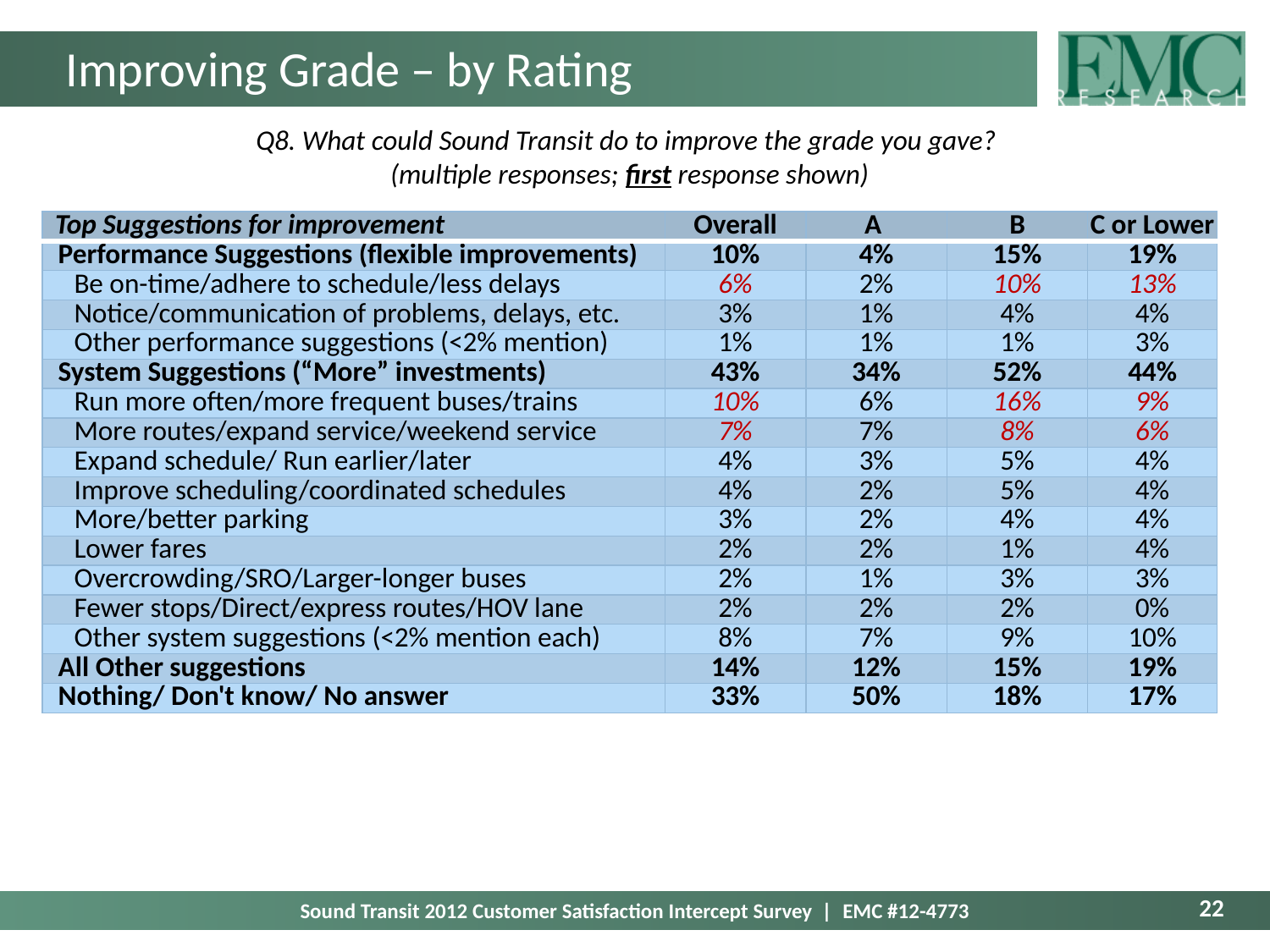

# Improving Grade – by Rating
Q8. What could Sound Transit do to improve the grade you gave?
(multiple responses; first response shown)

| Top Suggestions for improvement | Overall | A | B | C or Lower |
| --- | --- | --- | --- | --- |
| Performance Suggestions (flexible improvements) | 10% | 4% | 15% | 19% |
| Be on-time/adhere to schedule/less delays | 6% | 2% | 10% | 13% |
| Notice/communication of problems, delays, etc. | 3% | 1% | 4% | 4% |
| Other performance suggestions (<2% mention) | 1% | 1% | 1% | 3% |
| System Suggestions (“More” investments) | 43% | 34% | 52% | 44% |
| Run more often/more frequent buses/trains | 10% | 6% | 16% | 9% |
| More routes/expand service/weekend service | 7% | 7% | 8% | 6% |
| Expand schedule/ Run earlier/later | 4% | 3% | 5% | 4% |
| Improve scheduling/coordinated schedules | 4% | 2% | 5% | 4% |
| More/better parking | 3% | 2% | 4% | 4% |
| Lower fares | 2% | 2% | 1% | 4% |
| Overcrowding/SRO/Larger-longer buses | 2% | 1% | 3% | 3% |
| Fewer stops/Direct/express routes/HOV lane | 2% | 2% | 2% | 0% |
| Other system suggestions (<2% mention each) | 8% | 7% | 9% | 10% |
| All Other suggestions | 14% | 12% | 15% | 19% |
| Nothing/ Don't know/ No answer | 33% | 50% | 18% | 17% |